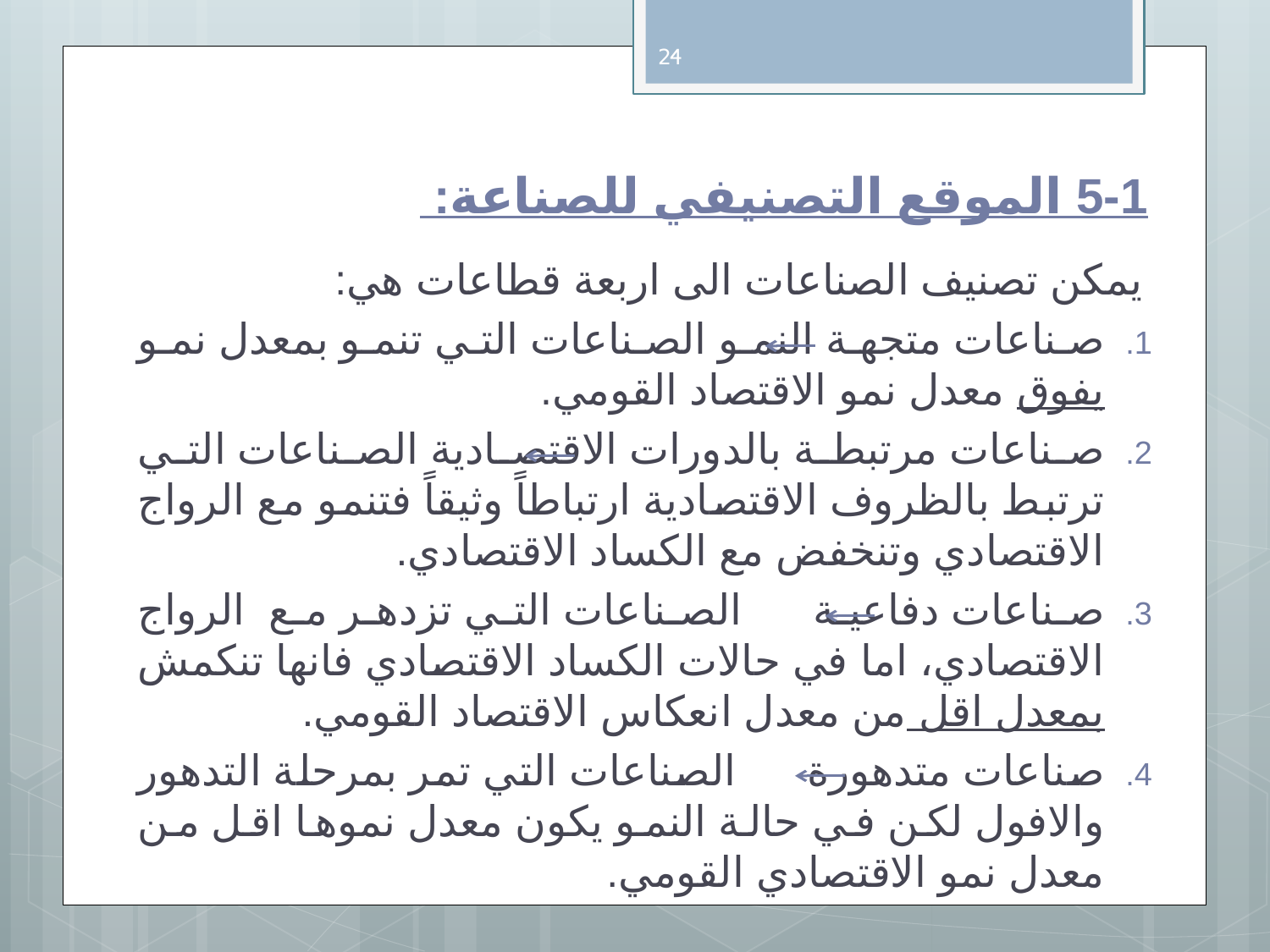

24
# 5-1 الموقع التصنيفي للصناعة:
يمكن تصنيف الصناعات الى اربعة قطاعات هي:
صناعات متجهة النمو	 الصناعات التي تنمو بمعدل نمو يفوق معدل نمو الاقتصاد القومي.
صناعات مرتبطة بالدورات الاقتصادية 	الصناعات التي ترتبط بالظروف الاقتصادية ارتباطاً وثيقاً فتنمو مع الرواج الاقتصادي وتنخفض مع الكساد الاقتصادي.
صناعات دفاعية      الصناعات التي تزدهر مع  الرواج الاقتصادي، اما في حالات الكساد الاقتصادي فانها تنكمش بمعدل اقل من معدل انعكاس الاقتصاد القومي.
صناعات متدهورة      الصناعات التي تمر بمرحلة التدهور والافول لكن في حالة النمو يكون معدل نموها اقل من معدل نمو الاقتصادي القومي.